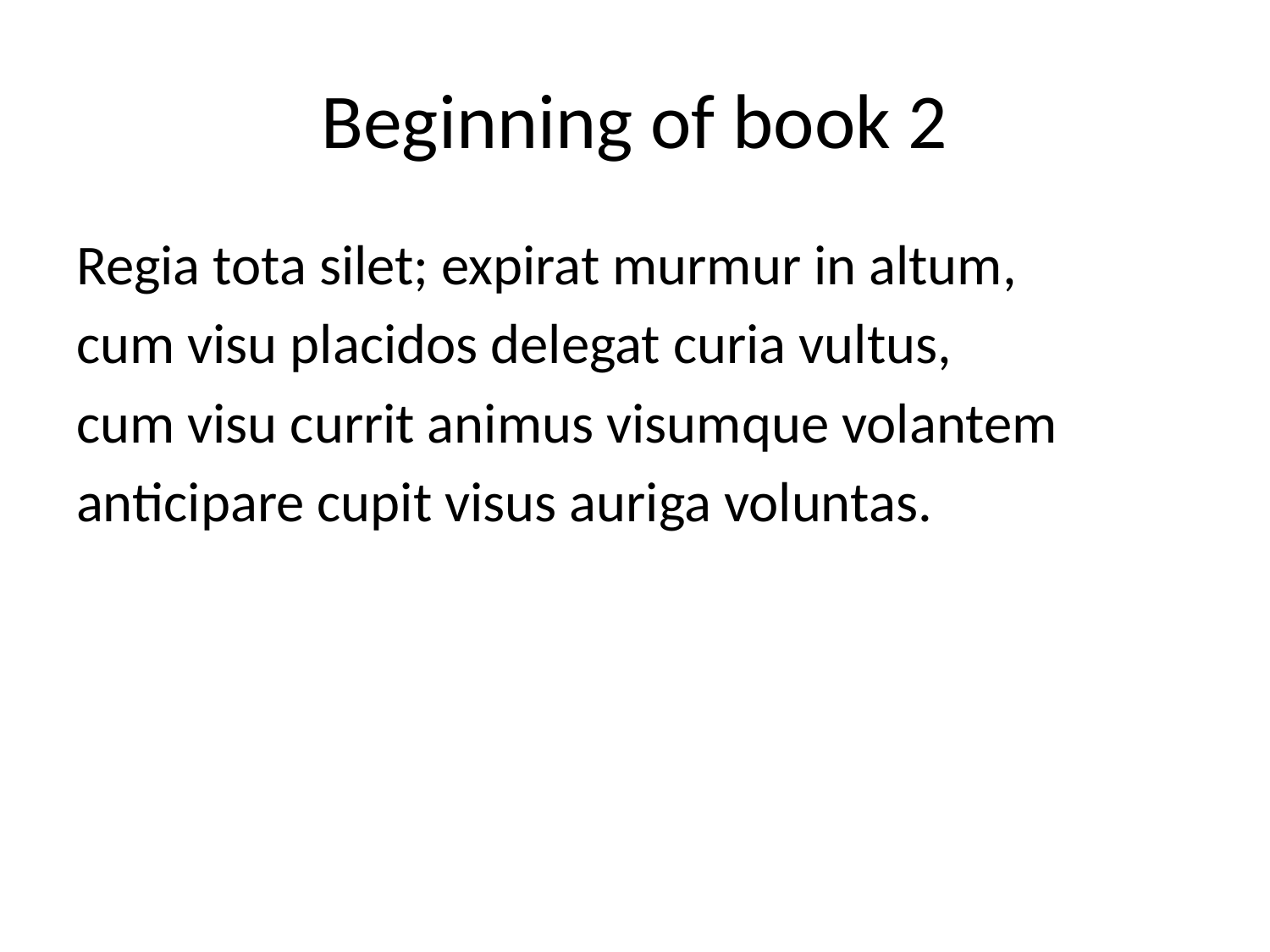

# Beginning of book 2
Regia tota silet; expirat murmur in altum,
cum visu placidos delegat curia vultus,
cum visu currit animus visumque volantem
anticipare cupit visus auriga voluntas.